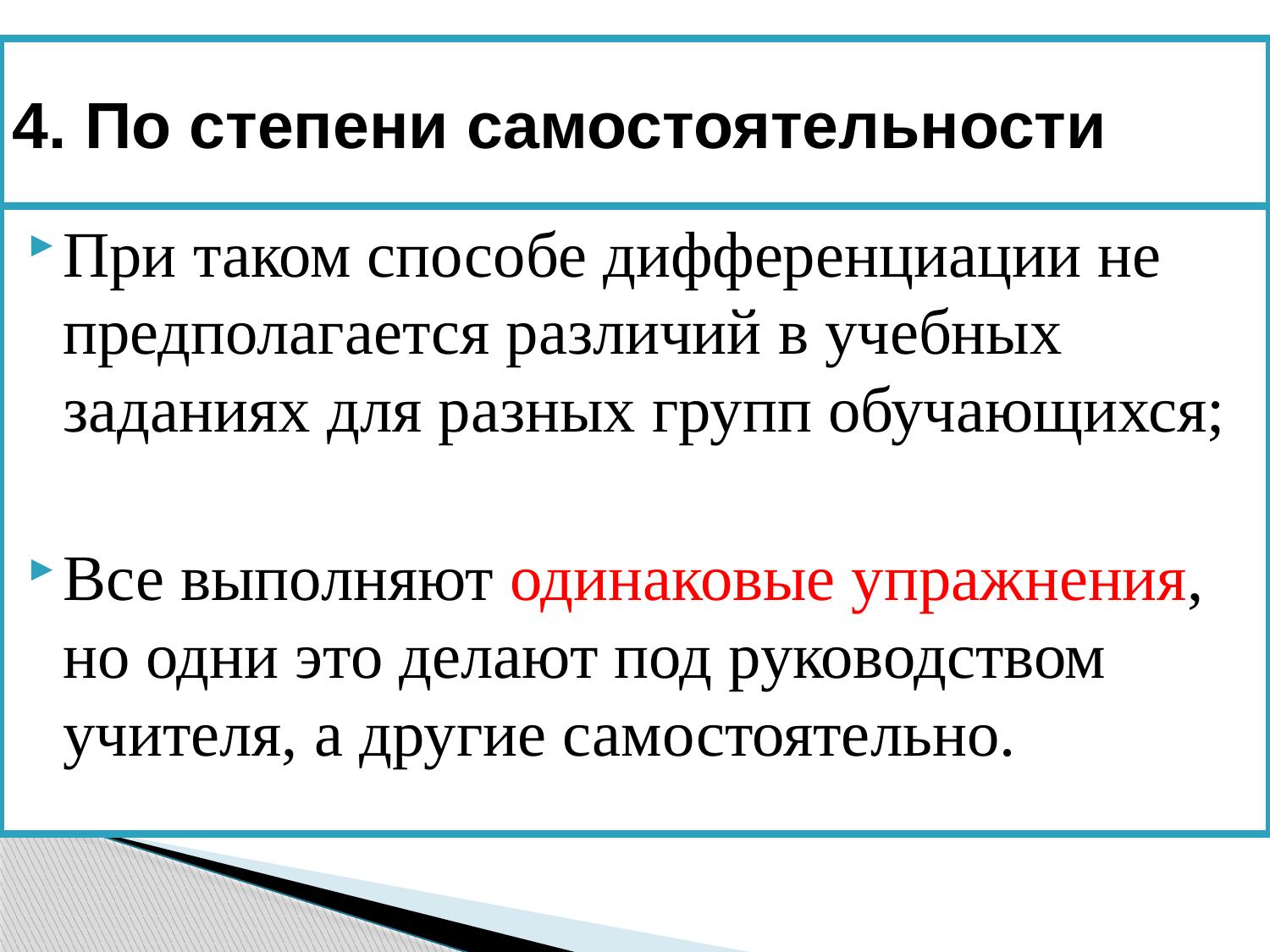

# 4. По степени самостоятельности
При таком способе дифференциации не предполагается различий в учебных заданиях для разных групп обучающихся;

Все выполняют одинаковые упражнения, но одни это делают под руководством учителя, а другие самостоятельно.